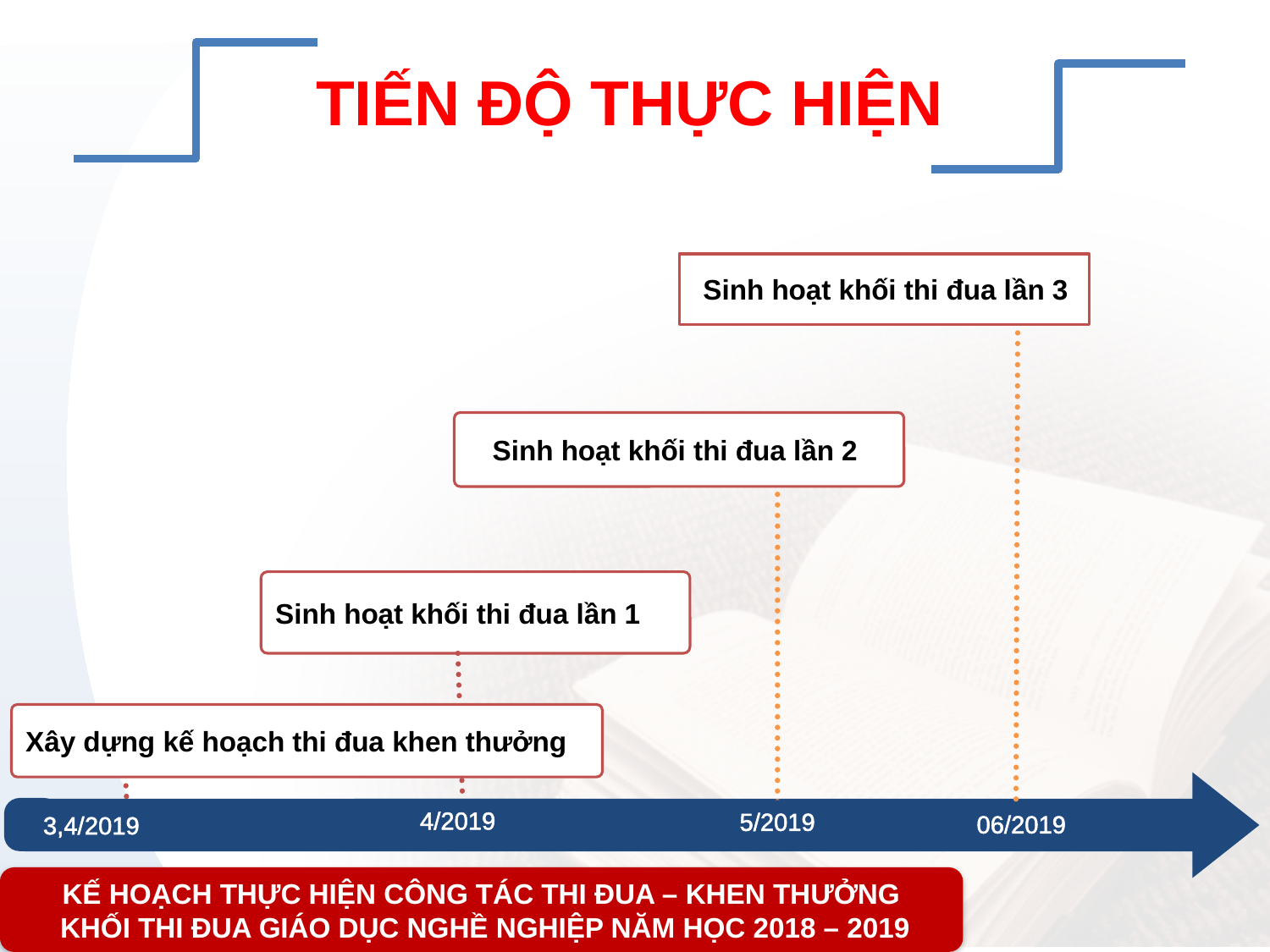

TIẾN ĐỘ THỰC HIỆN
Sinh hoạt khối thi đua lần 3

06/2019
Sinh hoạt khối thi đua lần 2

5/2019
Sinh hoạt khối thi đua lần 1

4/2019
Xây dựng kế hoạch thi đua khen thưởng

3,4/2019